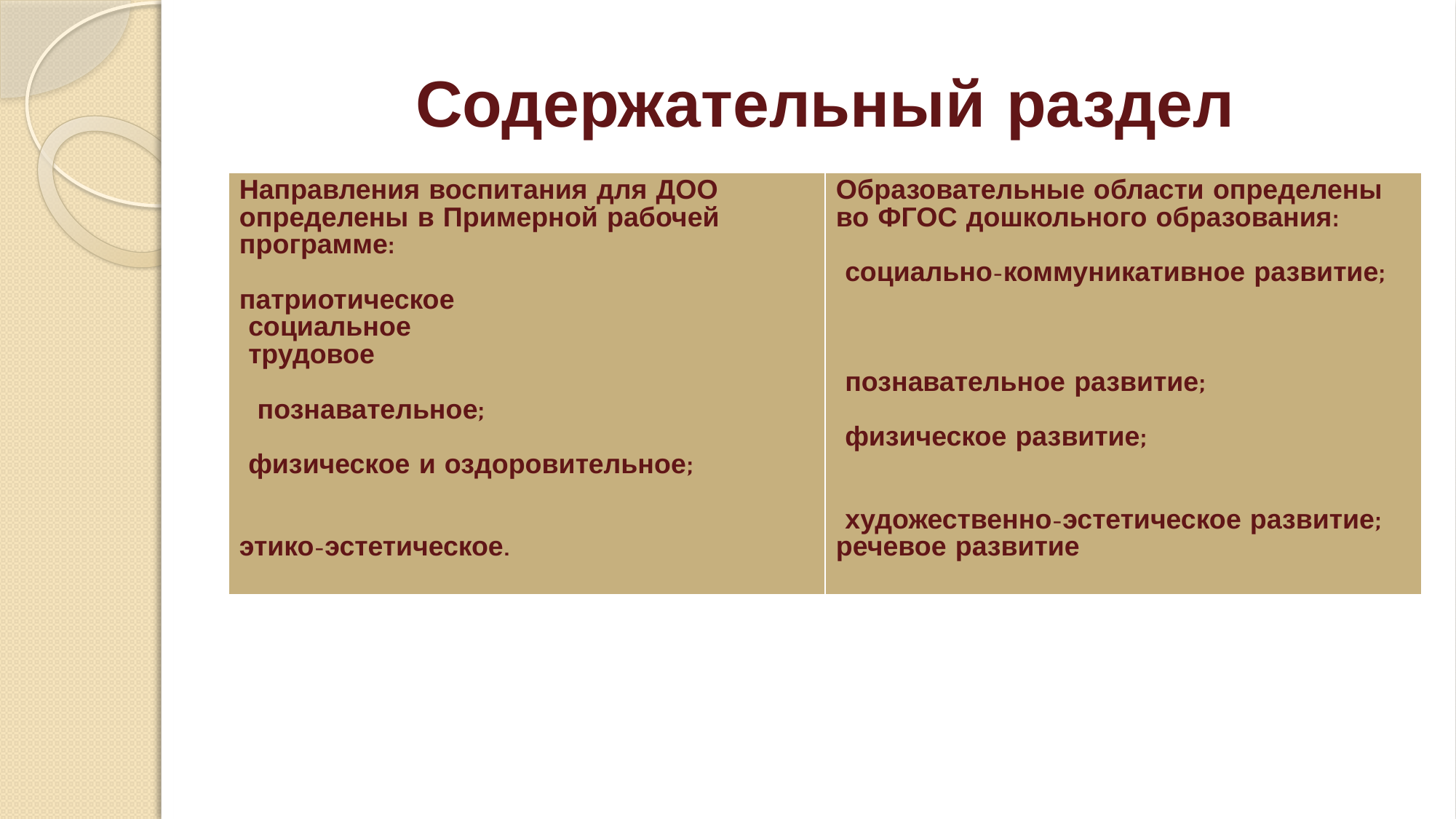

# Содержательный раздел
| Направления воспитания для ДОО определены в Примерной рабочей программе:   патриотическое  социальное  трудовое     познавательное;    физическое и оздоровительное;     этико-эстетическое. | Образовательные области определены во ФГОС дошкольного образования:    социально-коммуникативное развитие;        познавательное развитие;    физическое развитие;      художественно-эстетическое развитие; речевое развитие |
| --- | --- |